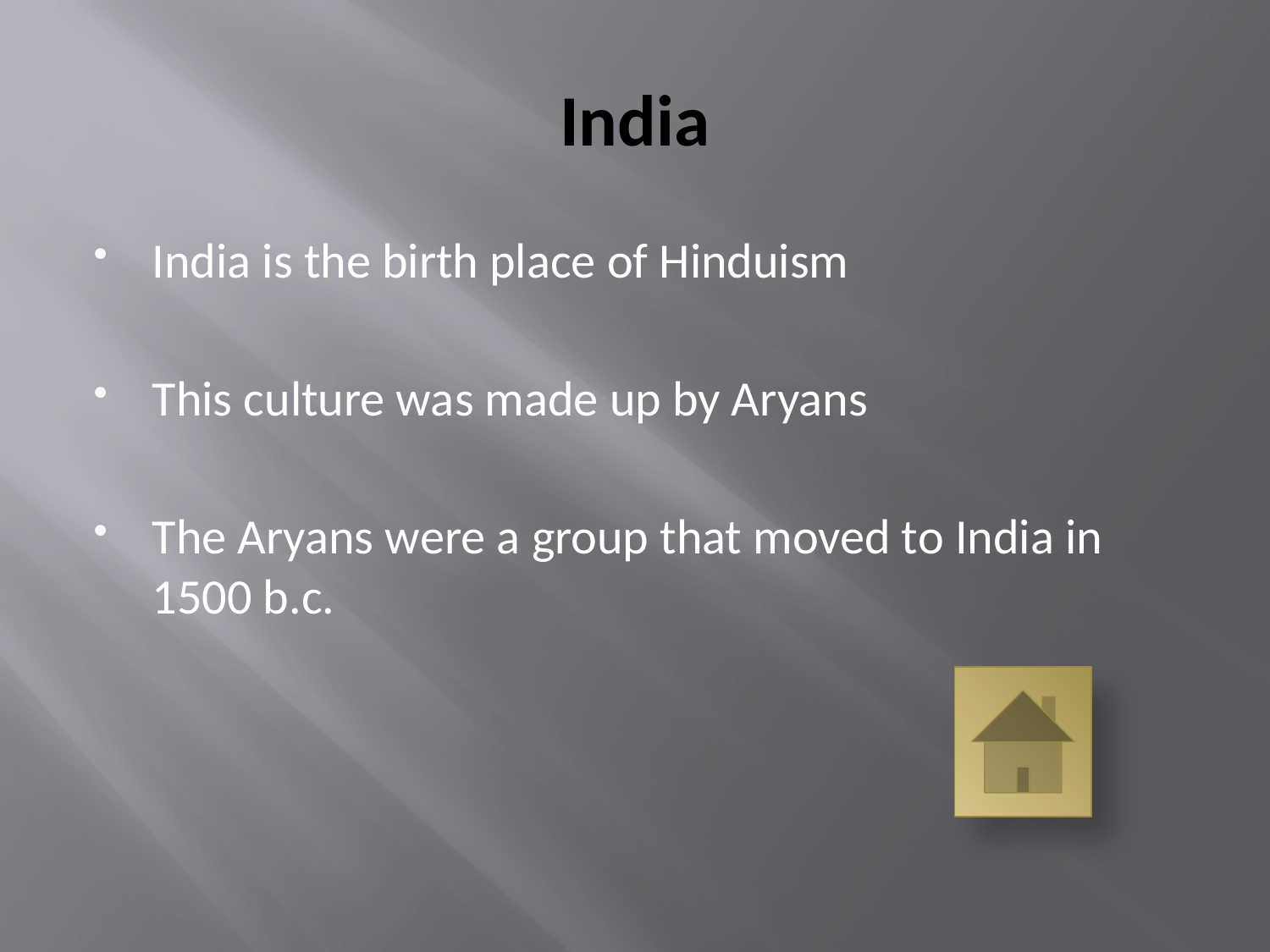

# India
India is the birth place of Hinduism

This culture was made up by Aryans

The Aryans were a group that moved to India in 1500 b.c.